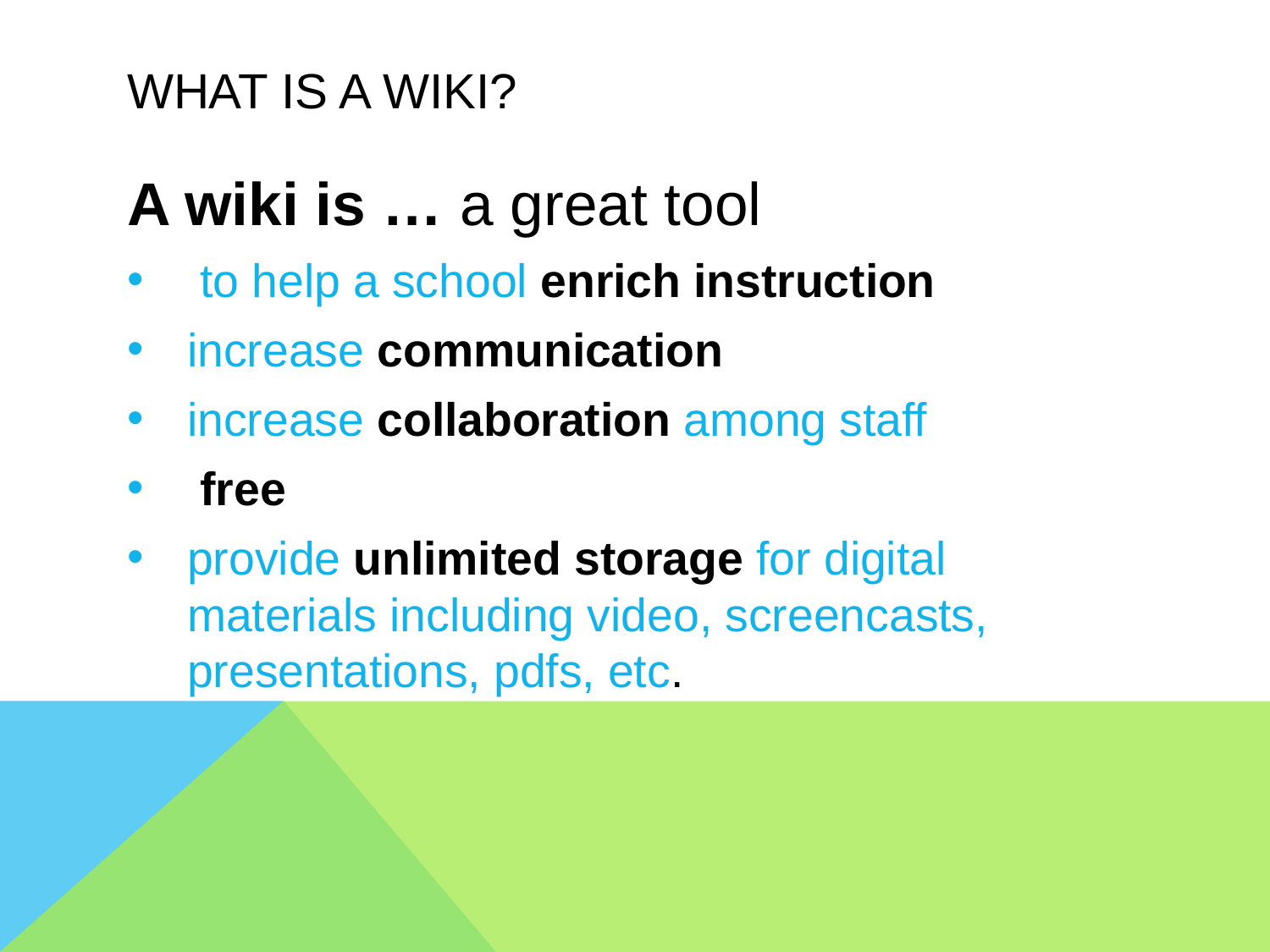

# What is a Wiki?
A wiki is … a great tool
 to help a school enrich instruction
increase communication
increase collaboration among staff
 free
provide unlimited storage for digital materials including video, screencasts, presentations, pdfs, etc.